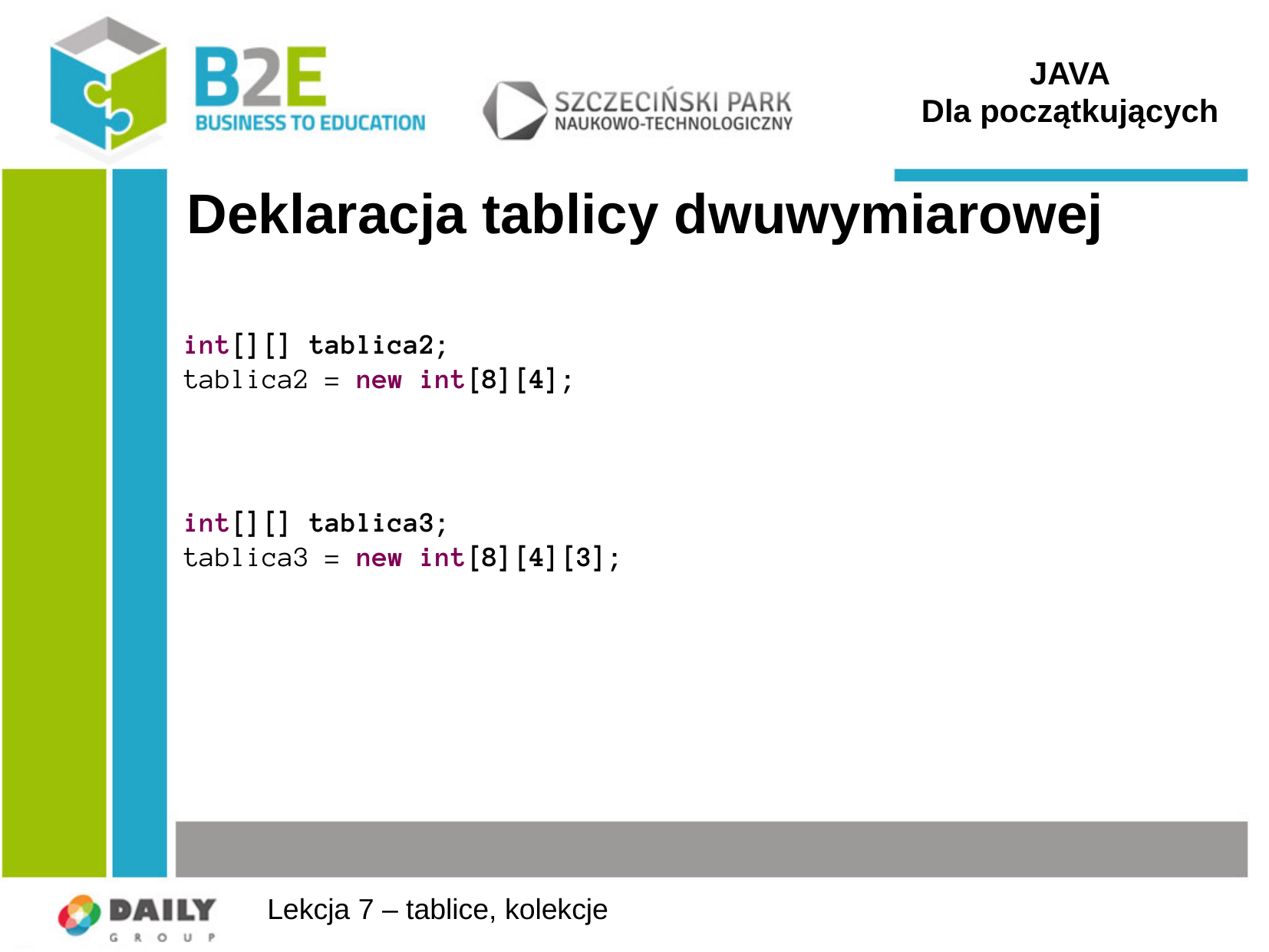

JAVA
Dla początkujących
# Deklaracja tablicy dwuwymiarowej
int[][] tablica2;
tablica2 = new int[8][4];
int[][] tablica3;
tablica3 = new int[8][4][3];
Lekcja 7 – tablice, kolekcje